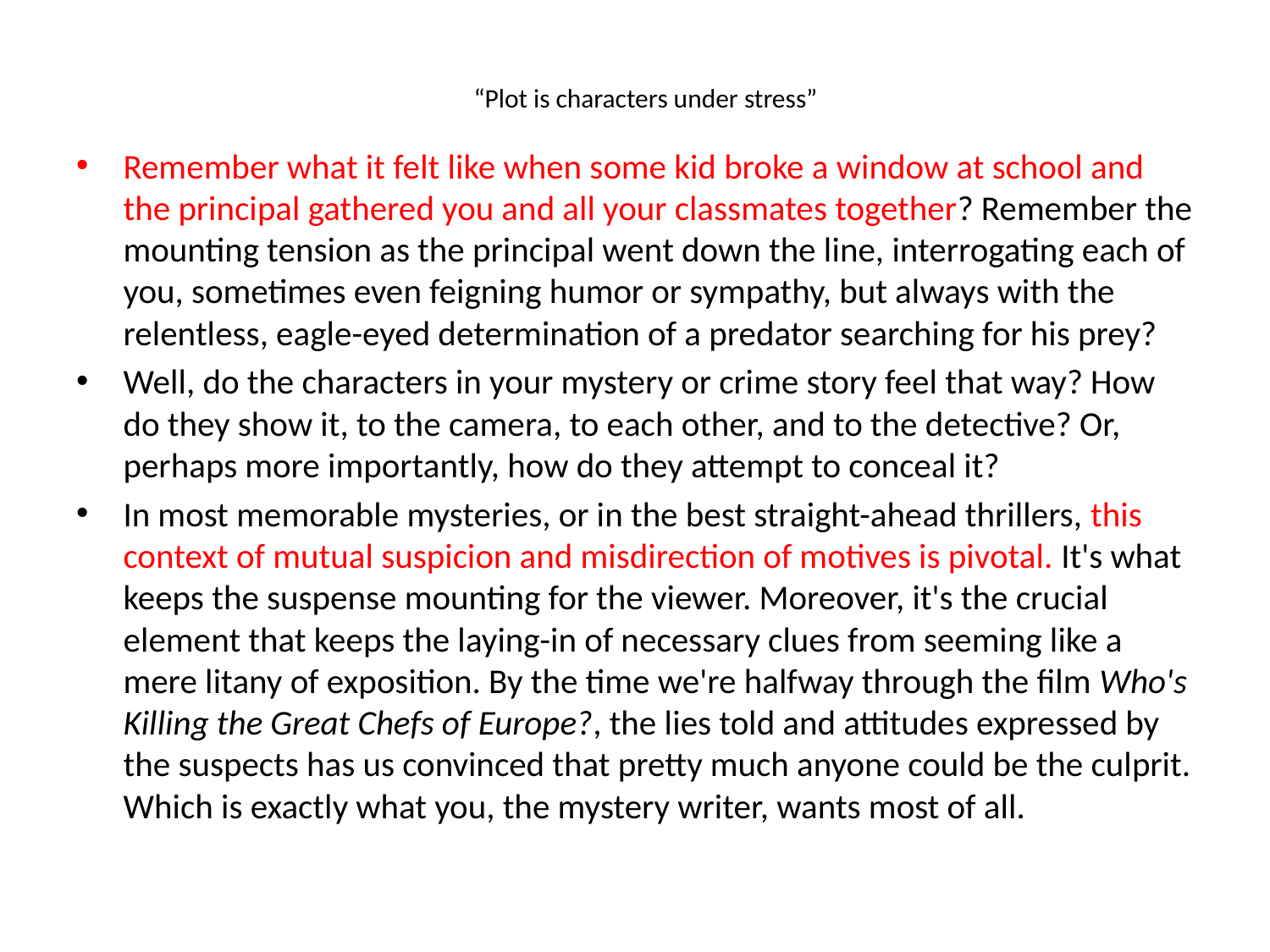

# “Plot is characters under stress”
Remember what it felt like when some kid broke a window at school and the principal gathered you and all your classmates together? Remember the mounting tension as the principal went down the line, interrogating each of you, sometimes even feigning humor or sympathy, but always with the relentless, eagle-eyed determination of a predator searching for his prey?
Well, do the characters in your mystery or crime story feel that way? How do they show it, to the camera, to each other, and to the detective? Or, perhaps more importantly, how do they attempt to conceal it?
In most memorable mysteries, or in the best straight-ahead thrillers, this context of mutual suspicion and misdirection of motives is pivotal. It's what keeps the suspense mounting for the viewer. Moreover, it's the crucial element that keeps the laying-in of necessary clues from seeming like a mere litany of exposition. By the time we're halfway through the film Who's Killing the Great Chefs of Europe?, the lies told and attitudes expressed by the suspects has us convinced that pretty much anyone could be the culprit. Which is exactly what you, the mystery writer, wants most of all.